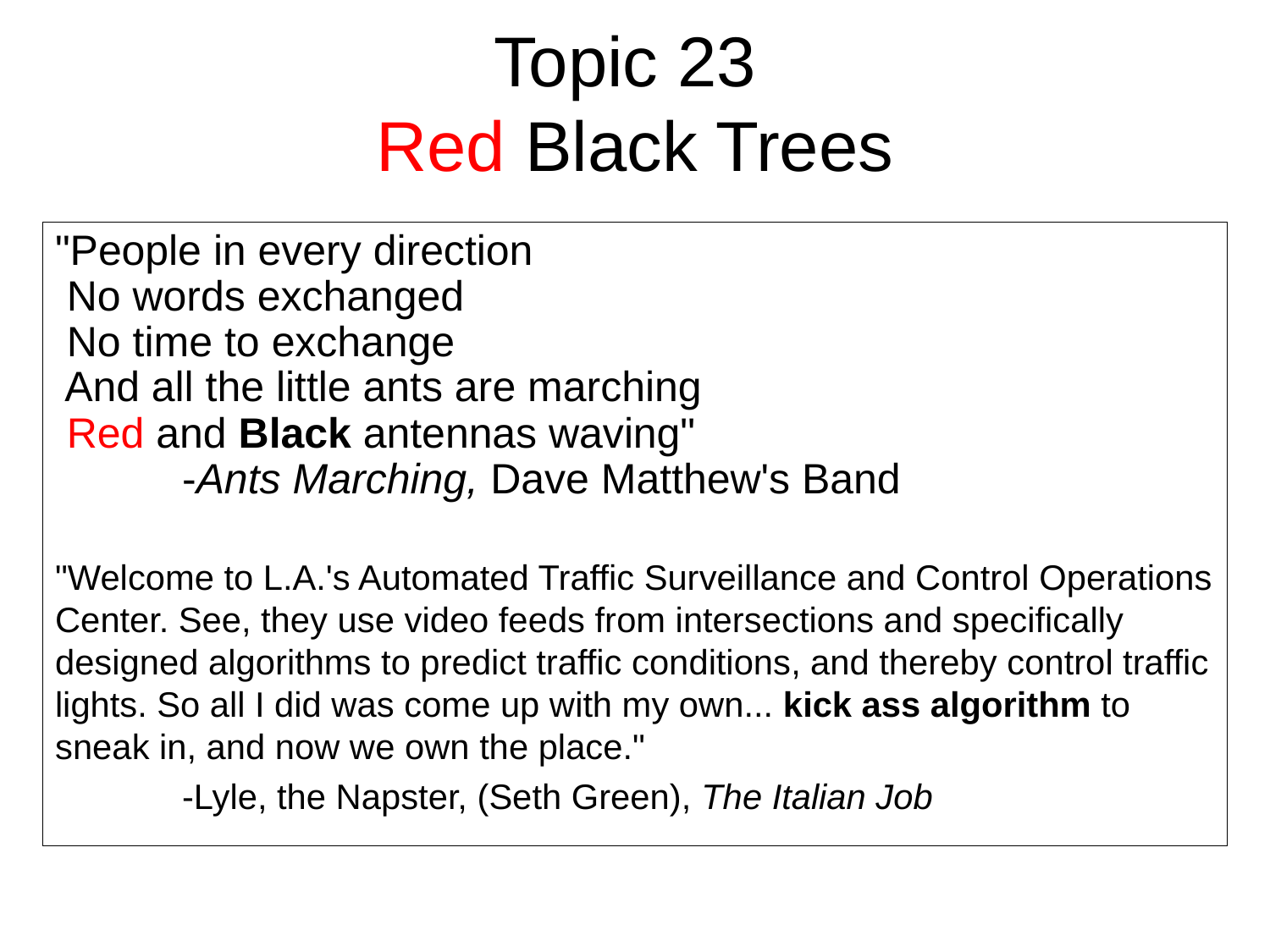

# Topic 23 Red Black Trees
"People in every direction
 No words exchanged
 No time to exchange
 And all the little ants are marching
 Red and Black antennas waving"
	-Ants Marching, Dave Matthew's Band

"Welcome to L.A.'s Automated Traffic Surveillance and Control Operations Center. See, they use video feeds from intersections and specifically designed algorithms to predict traffic conditions, and thereby control traffic lights. So all I did was come up with my own... kick ass algorithm to sneak in, and now we own the place."
	-Lyle, the Napster, (Seth Green), The Italian Job